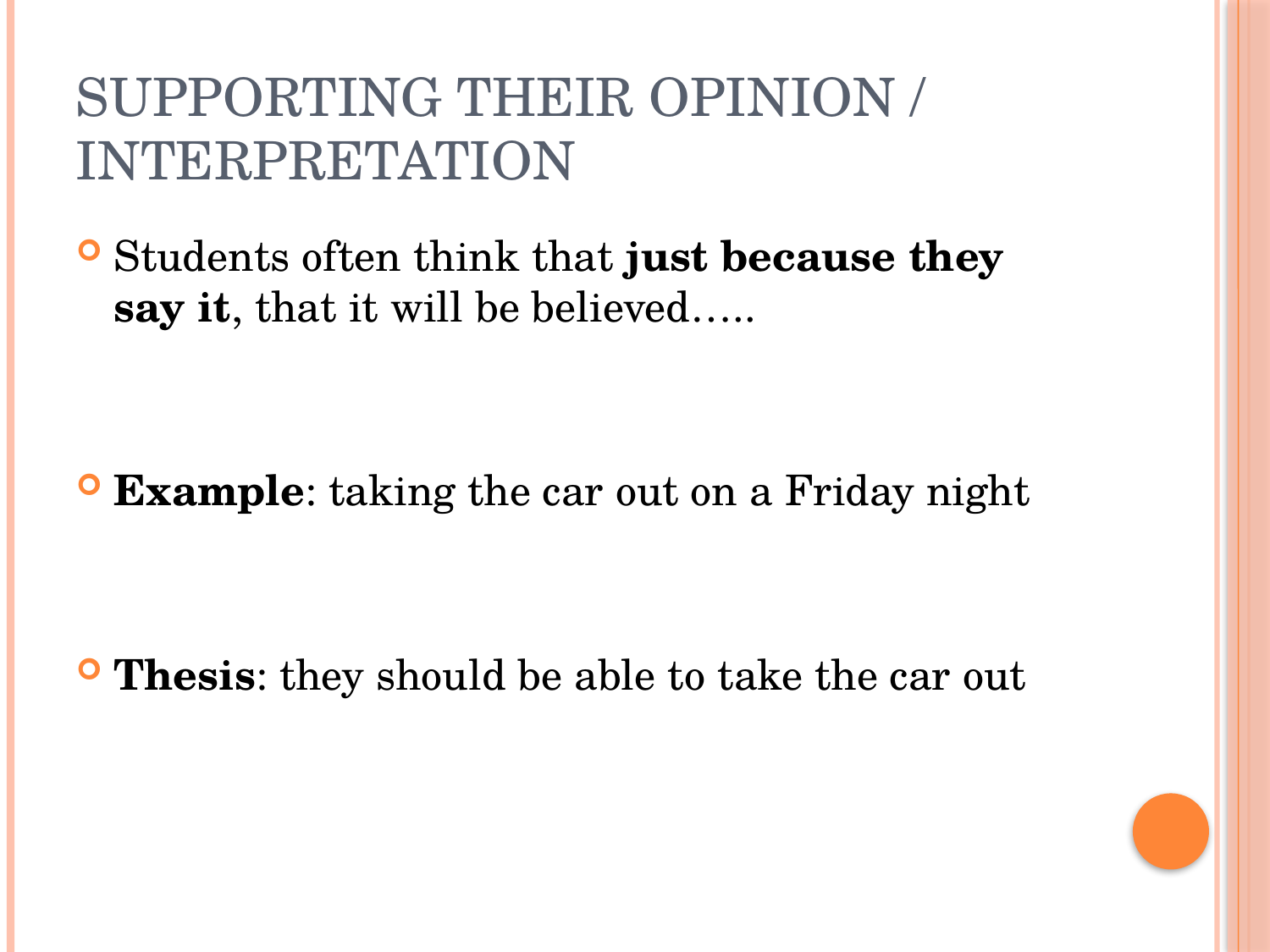

# Supporting Their Opinion / Interpretation
Students often think that just because they say it, that it will be believed…..

Example: taking the car out on a Friday night

Thesis: they should be able to take the car out